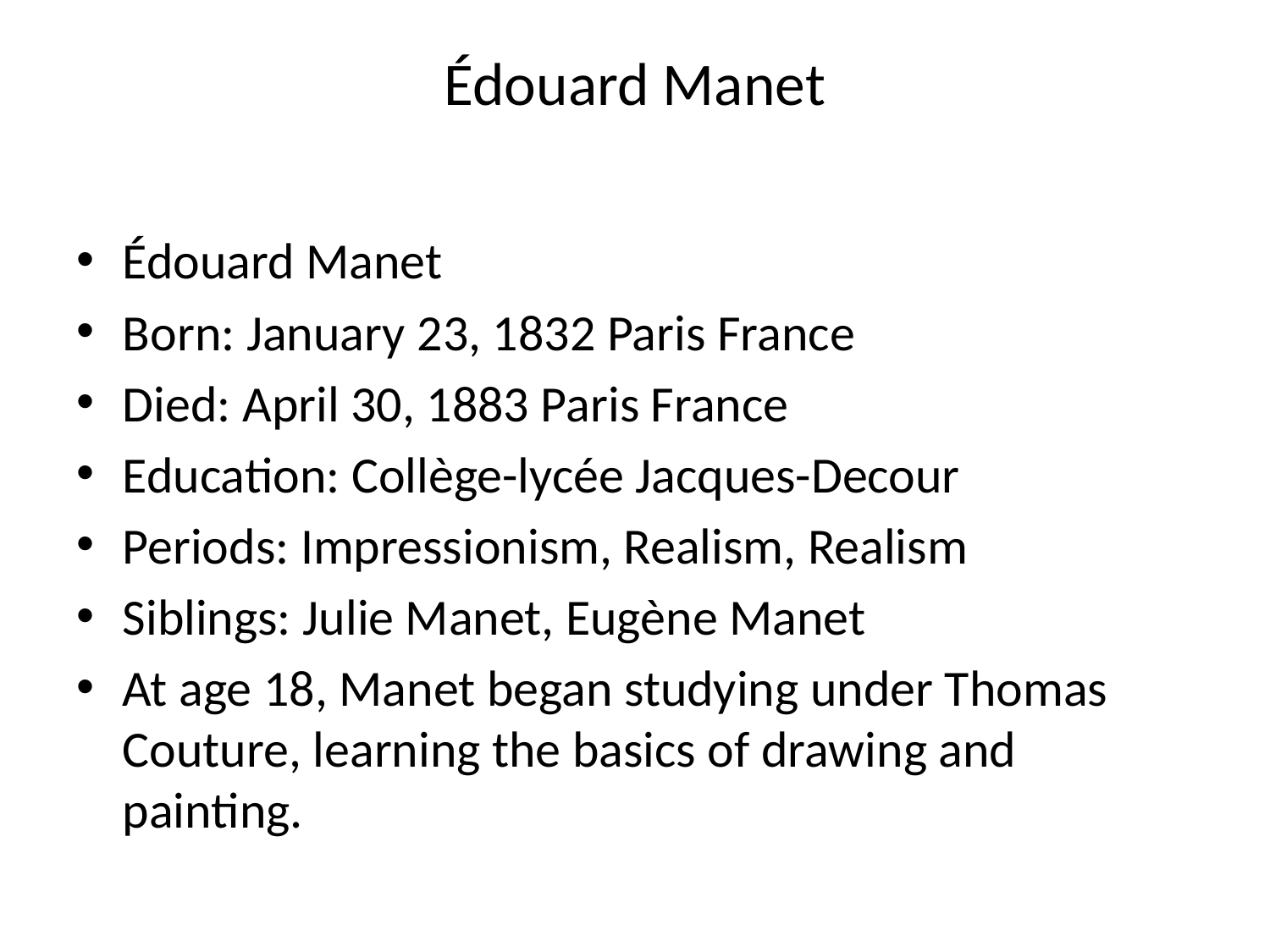

# Édouard Manet
Édouard Manet
Born: January 23, 1832 Paris France
Died: April 30, 1883 Paris France
Education: Collège-lycée Jacques-Decour
Periods: Impressionism, Realism, Realism
Siblings: Julie Manet, Eugène Manet
At age 18, Manet began studying under Thomas Couture, learning the basics of drawing and painting.